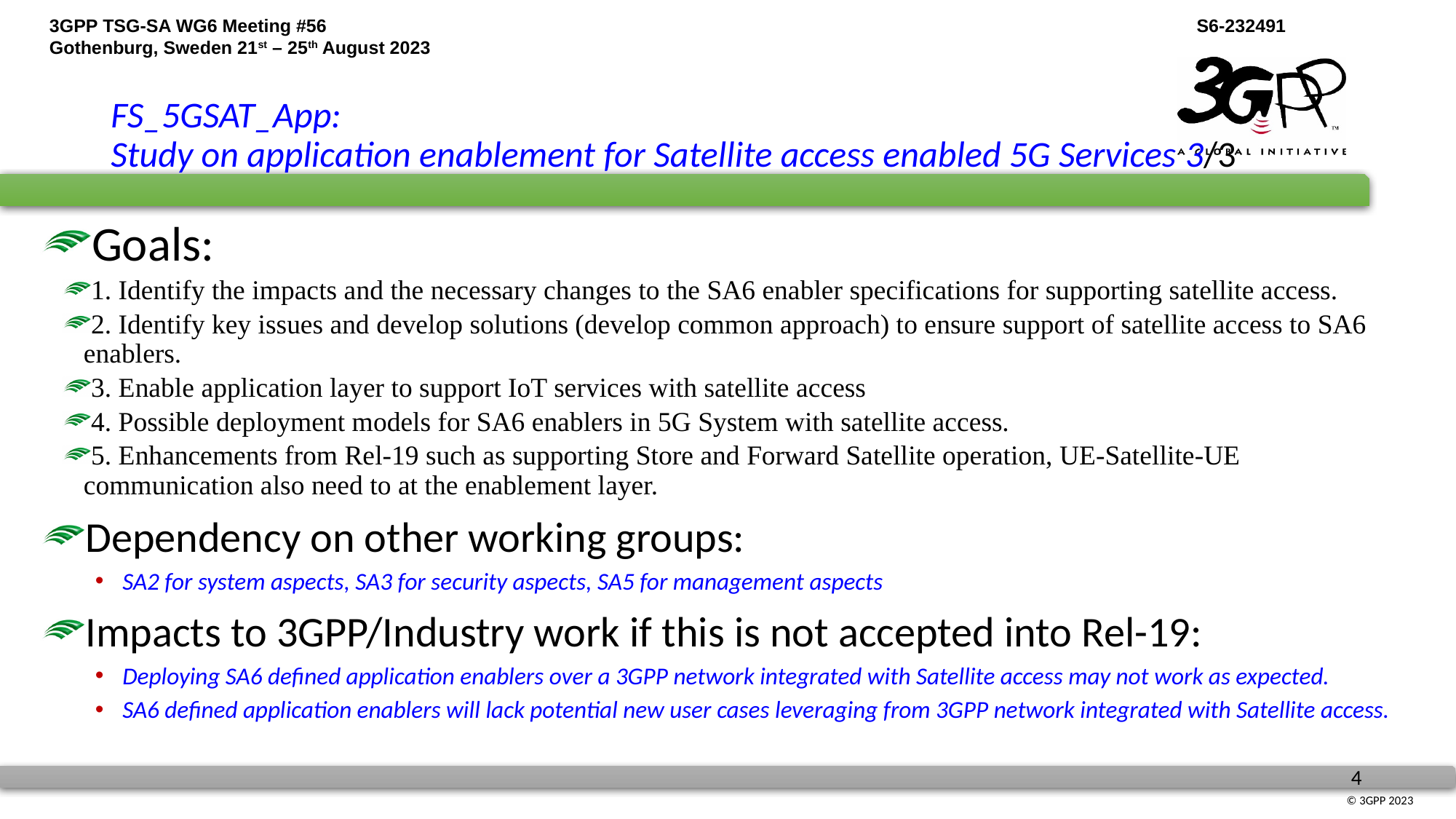

# FS_5GSAT_App: Study on application enablement for Satellite access enabled 5G Services 3/3
Goals:
1. Identify the impacts and the necessary changes to the SA6 enabler specifications for supporting satellite access.
2. Identify key issues and develop solutions (develop common approach) to ensure support of satellite access to SA6 enablers.
3. Enable application layer to support IoT services with satellite access
4. Possible deployment models for SA6 enablers in 5G System with satellite access.
5. Enhancements from Rel-19 such as supporting Store and Forward Satellite operation, UE-Satellite-UE communication also need to at the enablement layer.
Dependency on other working groups:
SA2 for system aspects, SA3 for security aspects, SA5 for management aspects
Impacts to 3GPP/Industry work if this is not accepted into Rel-19:
Deploying SA6 defined application enablers over a 3GPP network integrated with Satellite access may not work as expected.
SA6 defined application enablers will lack potential new user cases leveraging from 3GPP network integrated with Satellite access.